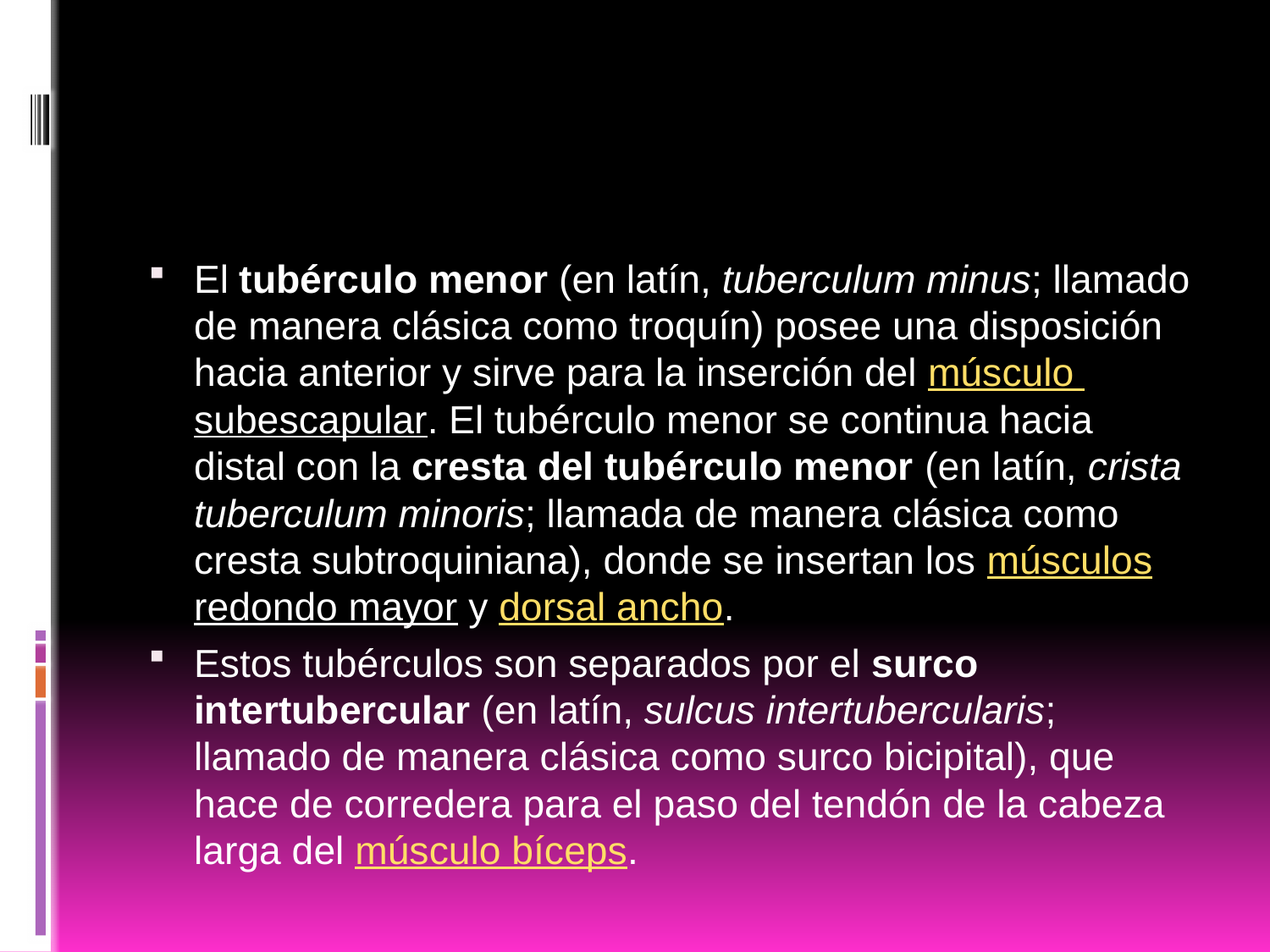

#
El tubérculo menor (en latín, tuberculum minus; llamado de manera clásica como troquín) posee una disposición hacia anterior y sirve para la inserción del músculo subescapular. El tubérculo menor se continua hacia distal con la cresta del tubérculo menor (en latín, crista tuberculum minoris; llamada de manera clásica como cresta subtroquiniana), donde se insertan los músculos redondo mayor y dorsal ancho.
Estos tubérculos son separados por el surco intertubercular (en latín, sulcus intertubercularis; llamado de manera clásica como surco bicipital), que hace de corredera para el paso del tendón de la cabeza larga del músculo bíceps.